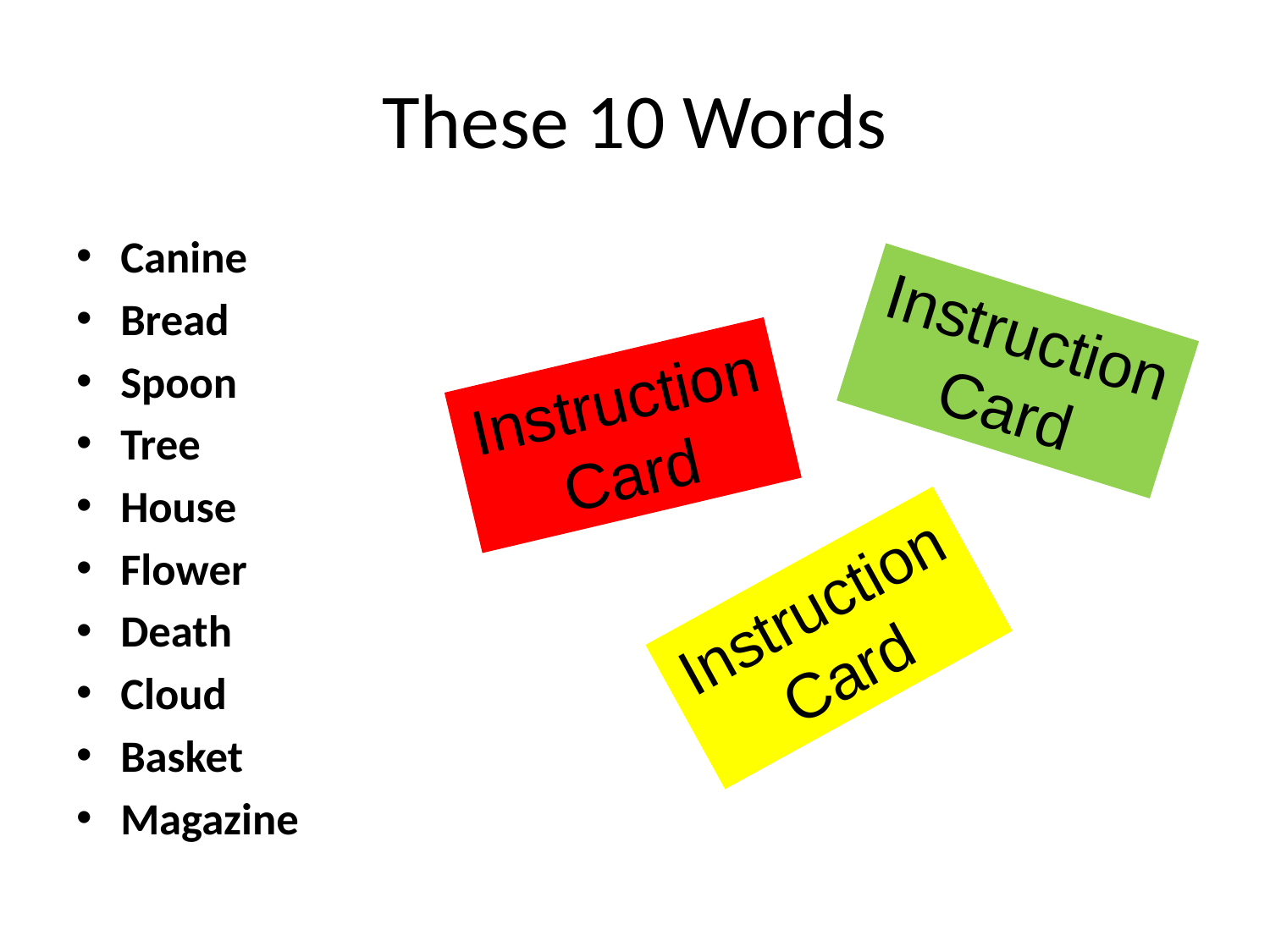

# These 10 Words
Canine
Bread
Spoon
Tree
House
Flower
Death
Cloud
Basket
Magazine

Instruction
Card
Instruction
Card
Instruction
Card